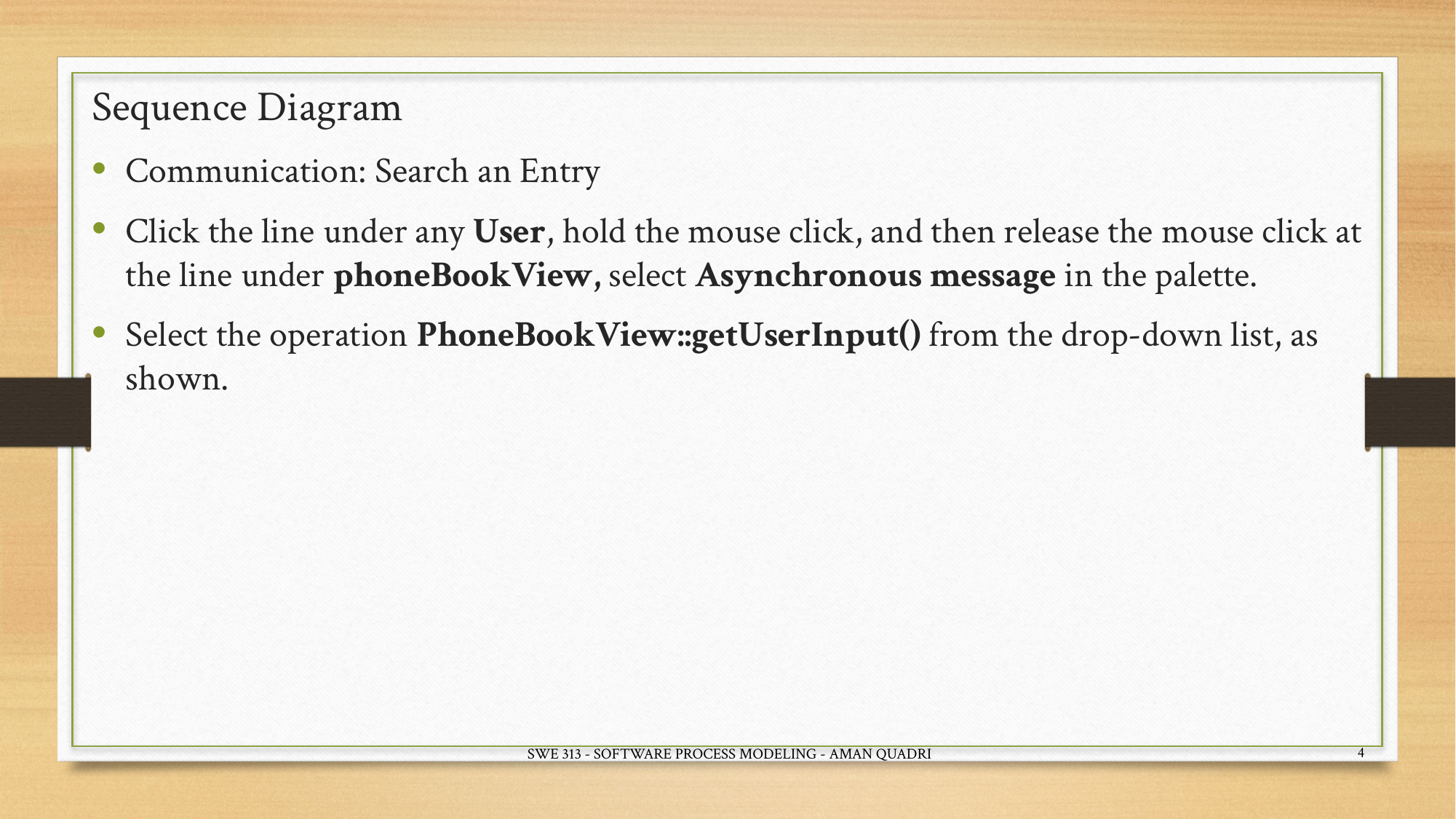

# Sequence Diagram
Communication: Search an Entry
Click the line under any User, hold the mouse click, and then release the mouse click at the line under phoneBookView, select Asynchronous message in the palette.
Select the operation PhoneBookView::getUserInput() from the drop-down list, as shown.

4
SWE 313 - SOFTWARE PROCESS MODELING - AMAN QUADRI